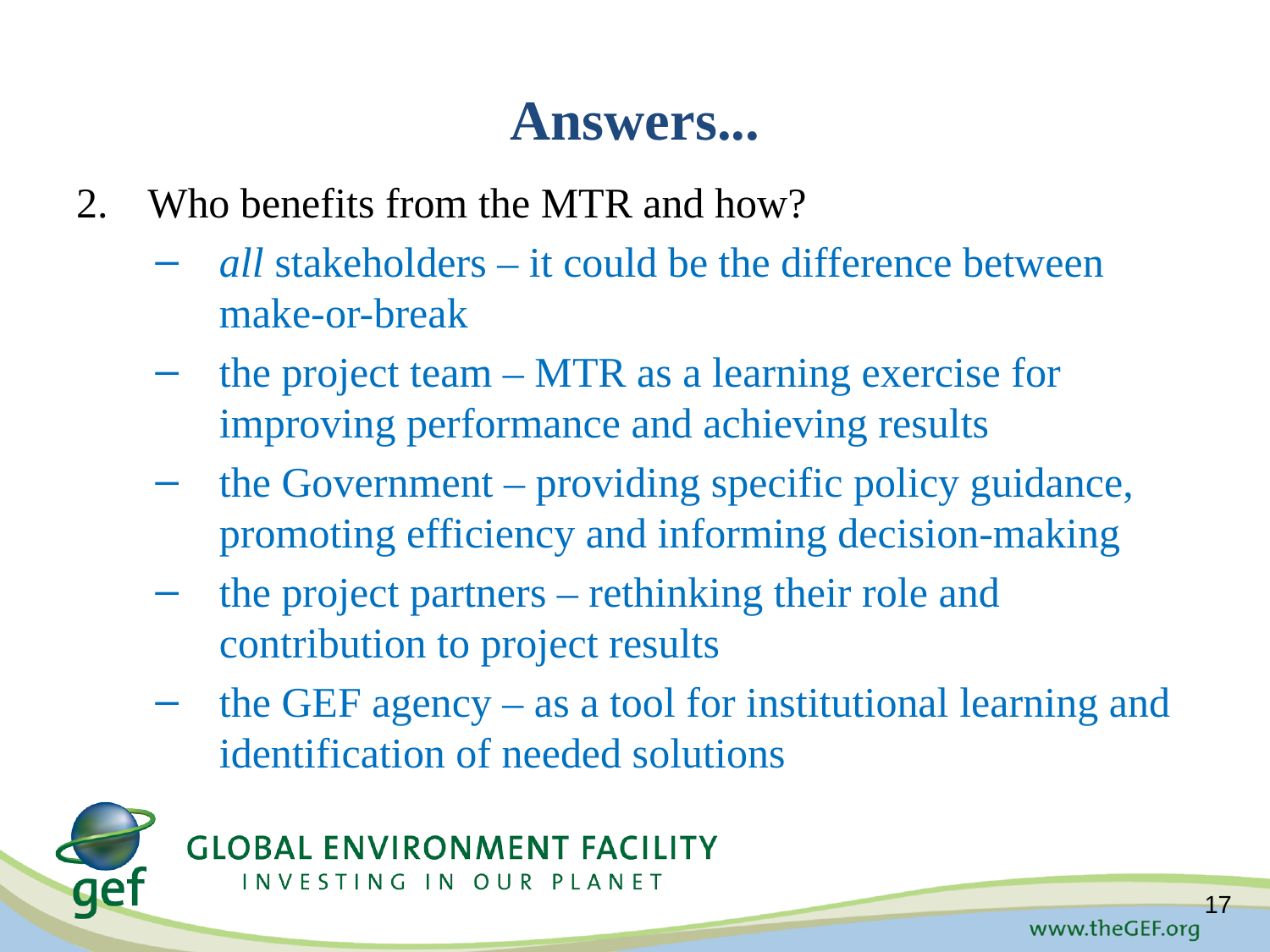

# Answers...
Who benefits from the MTR and how?
all stakeholders – it could be the difference between make-or-break
the project team – MTR as a learning exercise for improving performance and achieving results
the Government – providing specific policy guidance, promoting efficiency and informing decision-making
the project partners – rethinking their role and contribution to project results
the GEF agency – as a tool for institutional learning and identification of needed solutions

17